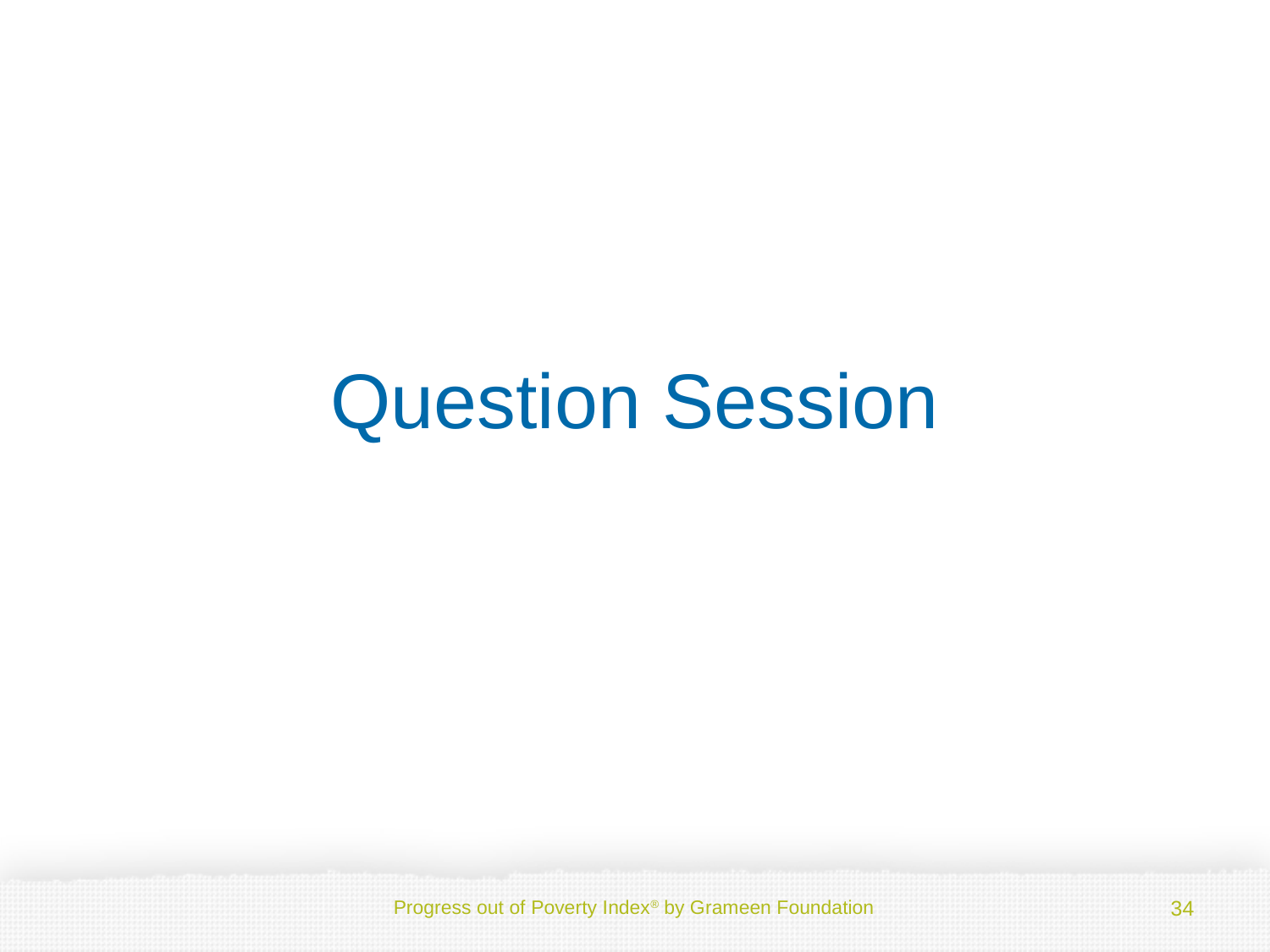

Questions

# Question Session
34
Progress out of Poverty Index® by Grameen Foundation